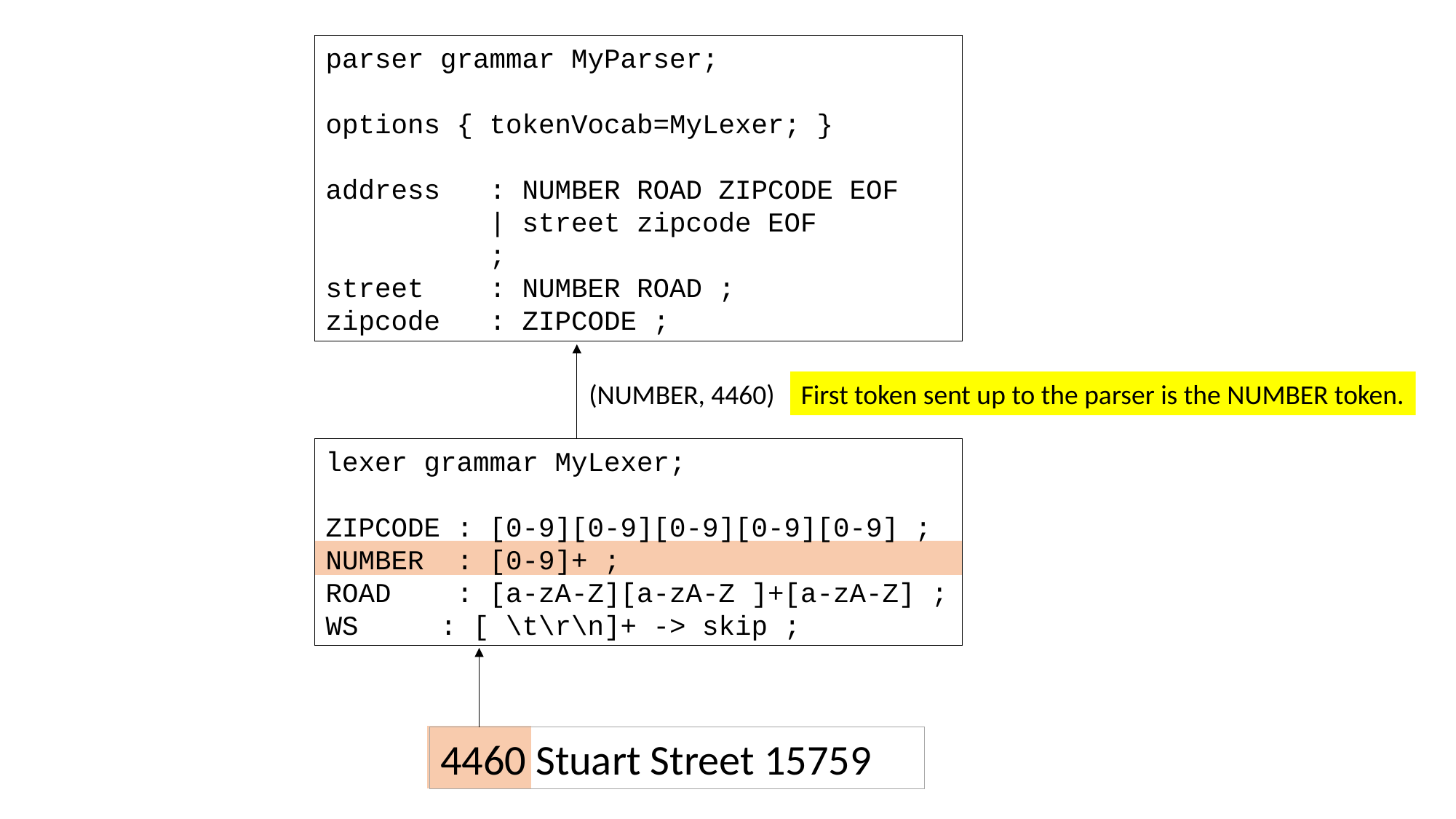

parser grammar MyParser;
options { tokenVocab=MyLexer; }
address   : NUMBER ROAD ZIPCODE EOF
          | street zipcode EOF
          ;
street    : NUMBER ROAD ;
zipcode   : ZIPCODE ;
(NUMBER, 4460)
First token sent up to the parser is the NUMBER token.
lexer grammar MyLexer;
ZIPCODE : [0-9][0-9][0-9][0-9][0-9] ;
NUMBER  : [0-9]+ ;
ROAD    : [a-zA-Z][a-zA-Z ]+[a-zA-Z] ;
WS     : [ \t\r\n]+ -> skip ;

4460 Stuart Street 15759